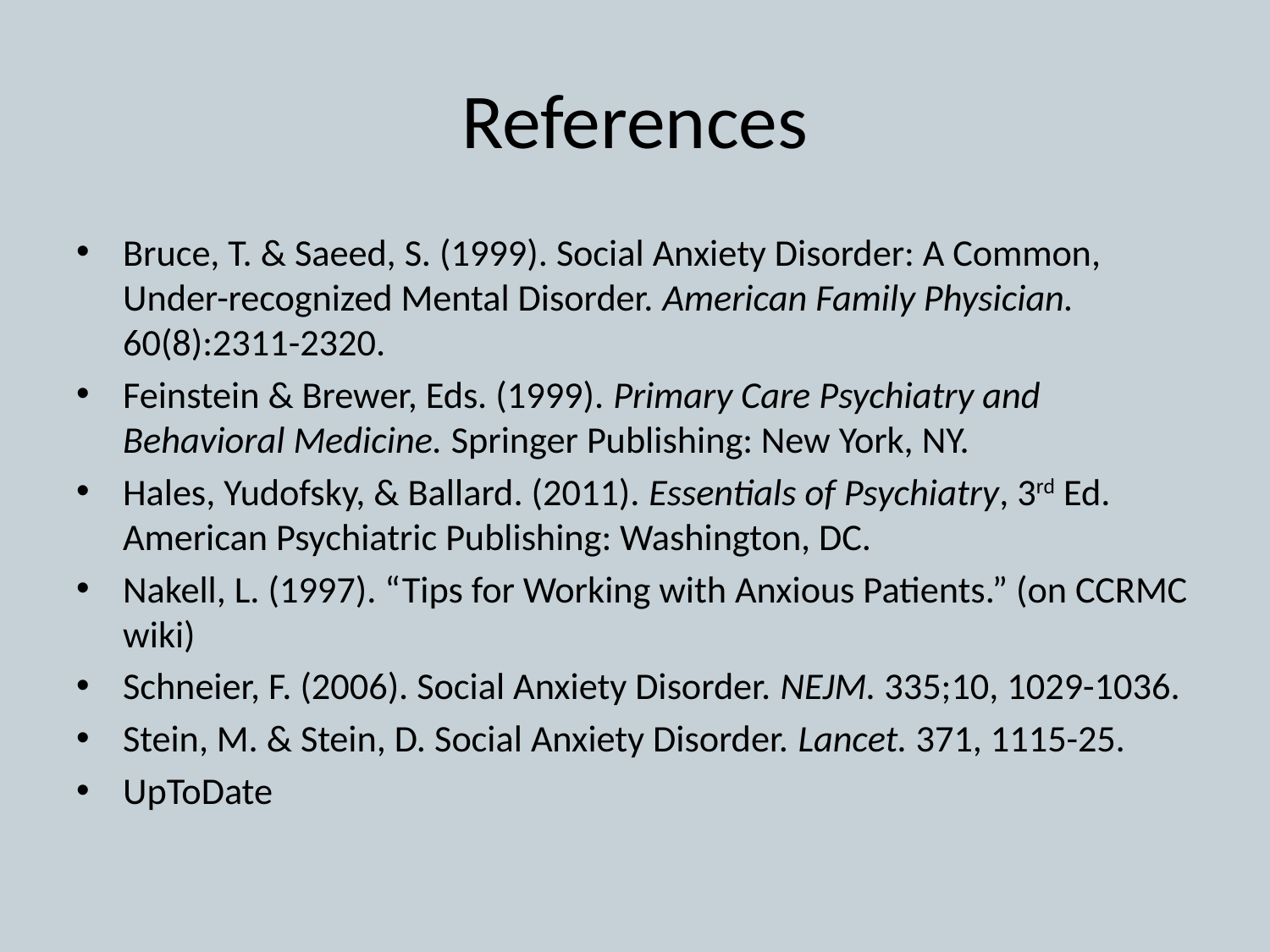

# References
Bruce, T. & Saeed, S. (1999). Social Anxiety Disorder: A Common, Under-recognized Mental Disorder. American Family Physician. 60(8):2311-2320.
Feinstein & Brewer, Eds. (1999). Primary Care Psychiatry and Behavioral Medicine. Springer Publishing: New York, NY.
Hales, Yudofsky, & Ballard. (2011). Essentials of Psychiatry, 3rd Ed. American Psychiatric Publishing: Washington, DC.
Nakell, L. (1997). “Tips for Working with Anxious Patients.” (on CCRMC wiki)
Schneier, F. (2006). Social Anxiety Disorder. NEJM. 335;10, 1029-1036.
Stein, M. & Stein, D. Social Anxiety Disorder. Lancet. 371, 1115-25.
UpToDate